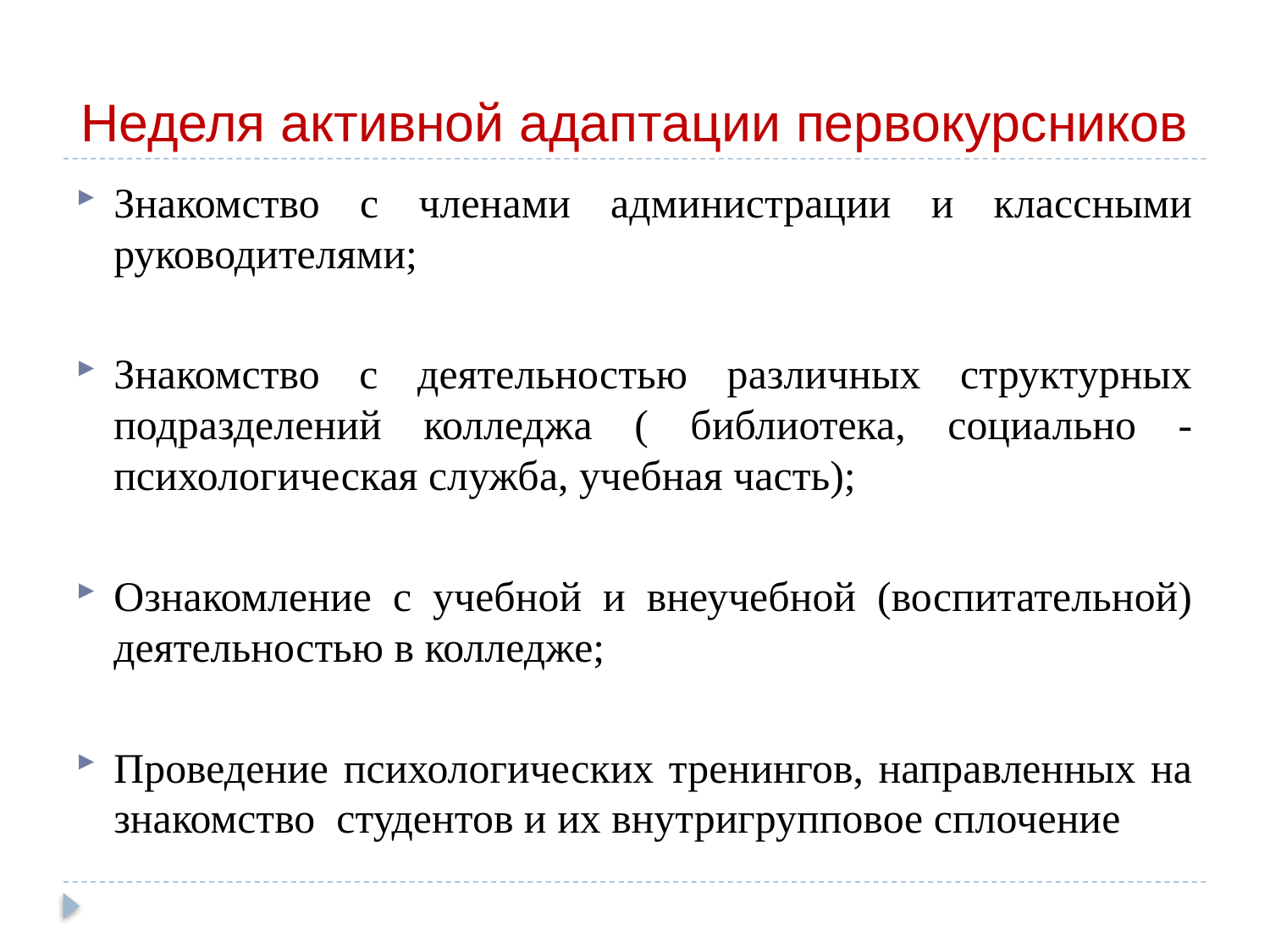

# Неделя активной адаптации первокурсников
Знакомство с членами администрации и классными руководителями;

Знакомство с деятельностью различных структурных подразделений колледжа ( библиотека, социально -психологическая служба, учебная часть);

Ознакомление с учебной и внеучебной (воспитательной) деятельностью в колледже;

Проведение психологических тренингов, направленных на знакомство  студентов и их внутригрупповое сплочение